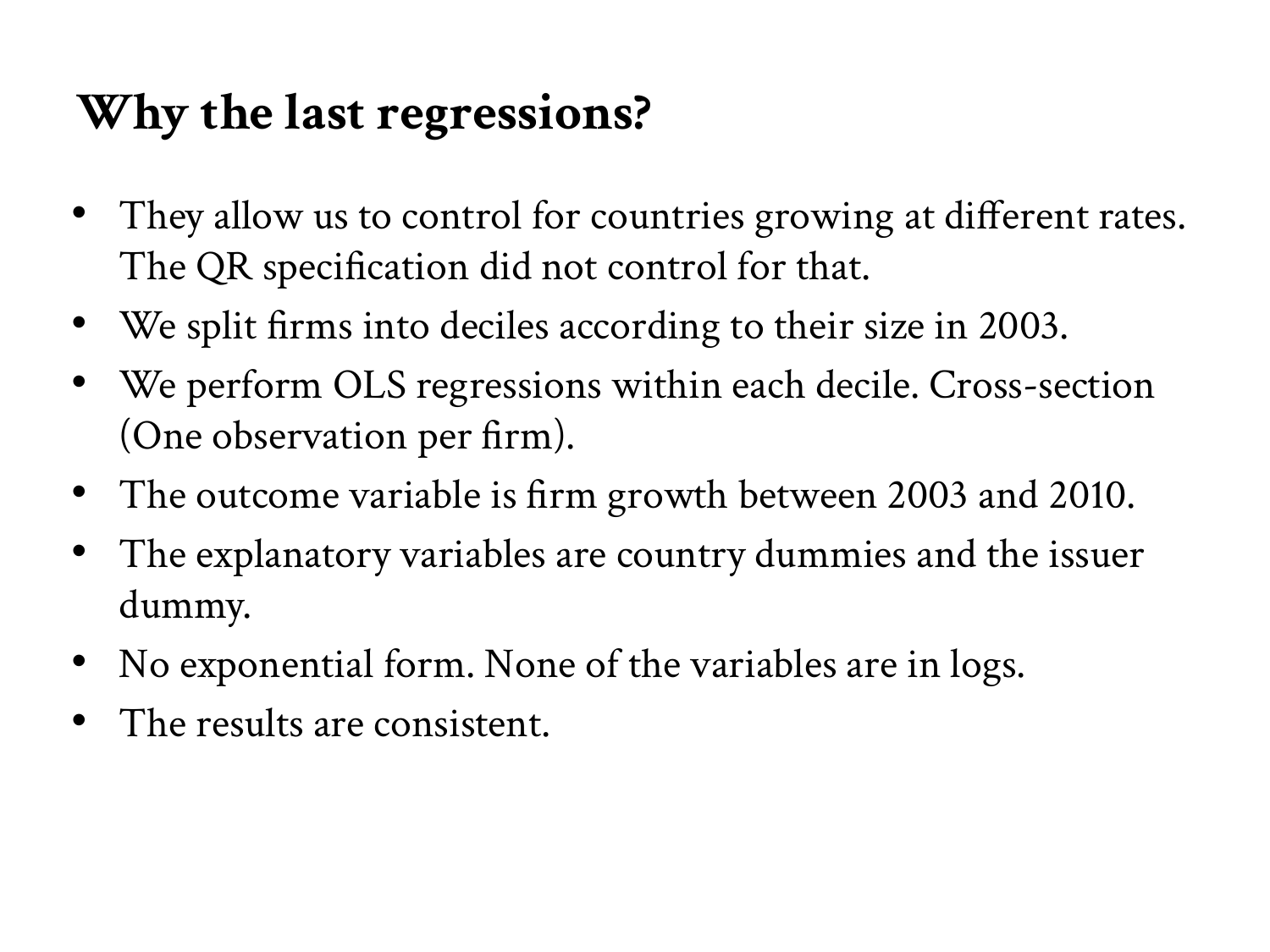

# Why the last regressions?
They allow us to control for countries growing at different rates. The QR specification did not control for that.
We split firms into deciles according to their size in 2003.
We perform OLS regressions within each decile. Cross-section (One observation per firm).
The outcome variable is firm growth between 2003 and 2010.
The explanatory variables are country dummies and the issuer dummy.
No exponential form. None of the variables are in logs.
The results are consistent.